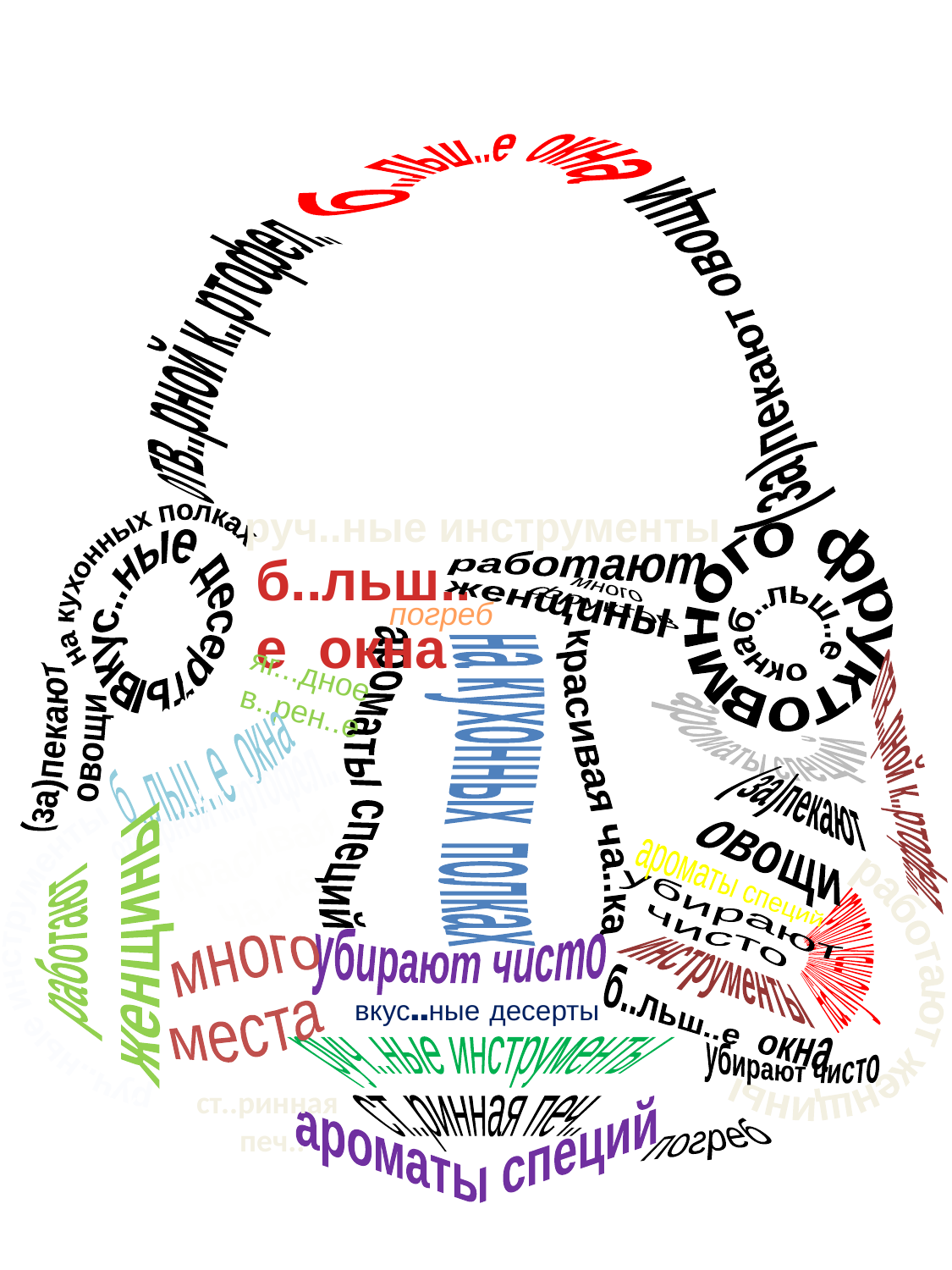

б..льш..е  окна
отв..рной к..ртофел..
(за)пекают овощи
руч..ные инструменты
много фруктов
на кухонных полках
работают
женщины
б..льш..е  окна
вкус..ные десерты
б..льш..е  окна
  много
фруктов
погреб
много фруктов,
яг...дное
в..рен..е
ароматы специй
яг...дное
в..рен..е
(за)пекают
    овощи
на кухонных  полках
б..льш..е  окна
ароматы специй
красивая ча..ка
отв..рной к..ртофел..
отв..рной к..ртофел..
(за)пекают
   овощи
руч..ные инструменты
красивая
   ча..ка
на кухонных полках
работают женщины
ароматы специй
работают
женщины
убирают
  чисто
убирают чисто
 много
места
инструменты
вкус..ные десерты
б..льш..е  окна
руч..ные инструменты
убирают чисто
много фруктов,
ст..ринная
      печ..
ароматы специй
ст..ринная печ..
погреб